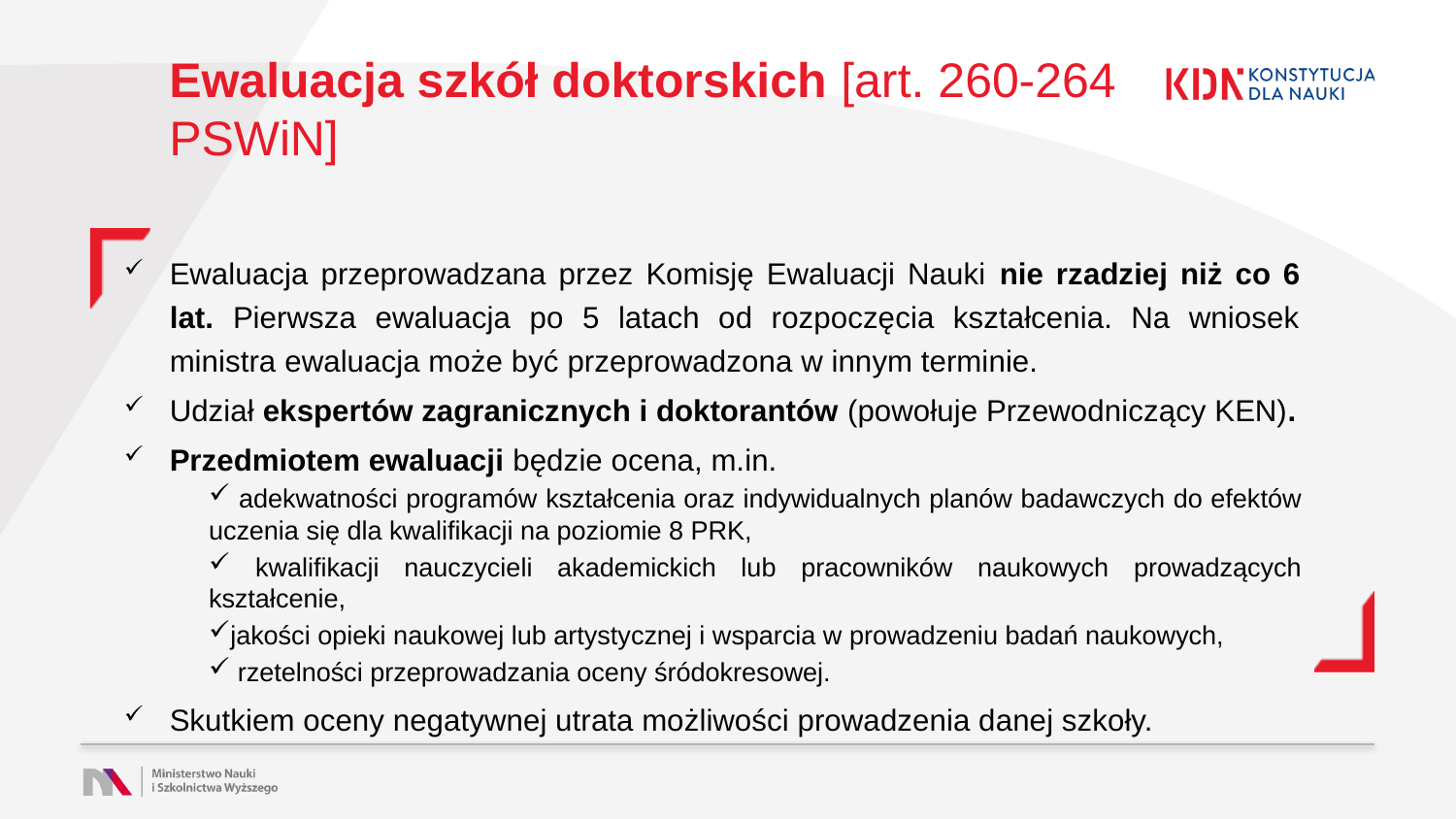

# Ewaluacja szkół doktorskich [art. 260-264 PSWiN]
Ewaluacja przeprowadzana przez Komisję Ewaluacji Nauki nie rzadziej niż co 6 lat. Pierwsza ewaluacja po 5 latach od rozpoczęcia kształcenia. Na wniosek ministra ewaluacja może być przeprowadzona w innym terminie.
Udział ekspertów zagranicznych i doktorantów (powołuje Przewodniczący KEN).
Przedmiotem ewaluacji będzie ocena, m.in.
 adekwatności programów kształcenia oraz indywidualnych planów badawczych do efektów uczenia się dla kwalifikacji na poziomie 8 PRK,
 kwalifikacji nauczycieli akademickich lub pracowników naukowych prowadzących kształcenie,
jakości opieki naukowej lub artystycznej i wsparcia w prowadzeniu badań naukowych,
 rzetelności przeprowadzania oceny śródokresowej.
Skutkiem oceny negatywnej utrata możliwości prowadzenia danej szkoły.